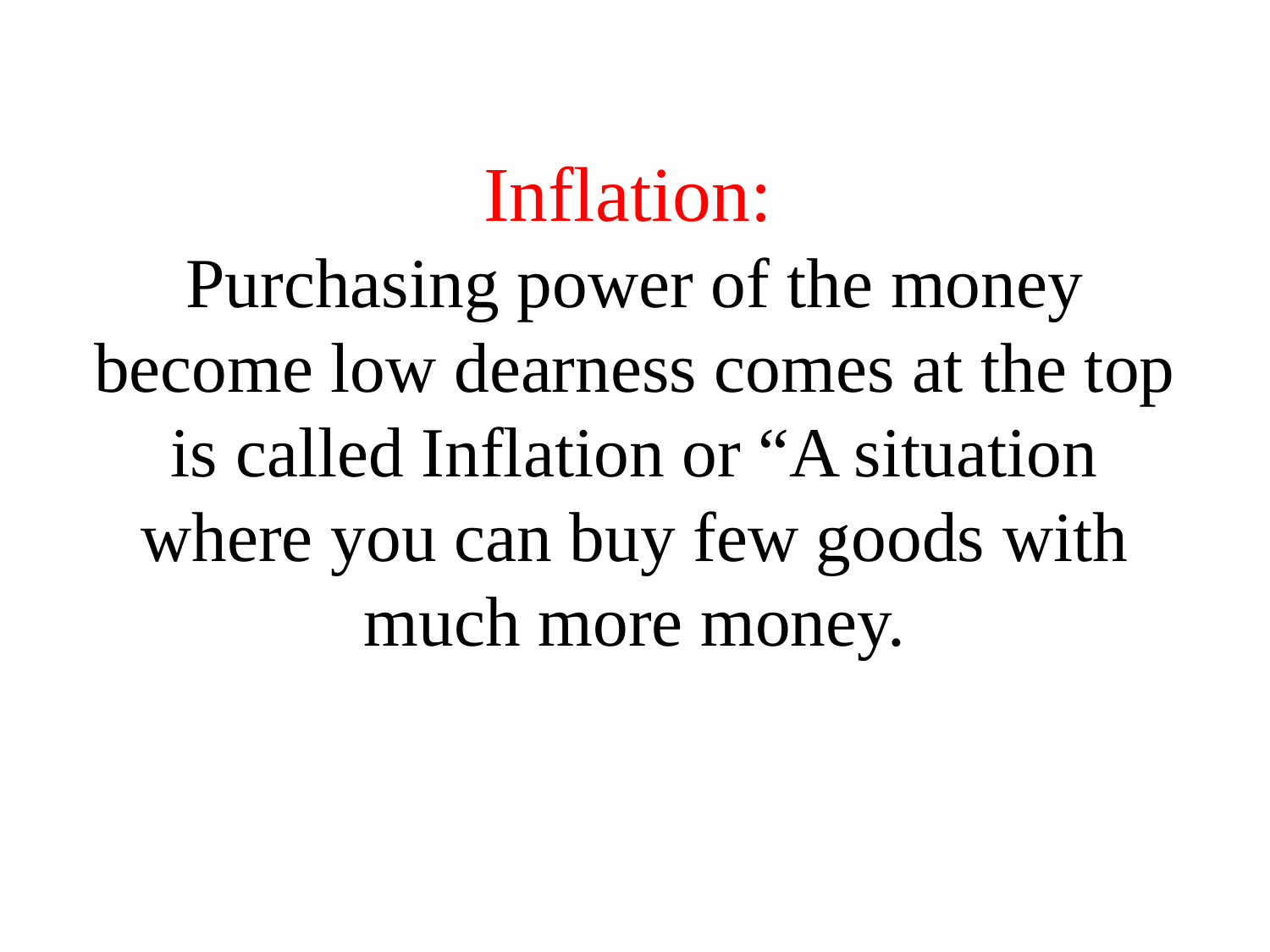

# Inflation: Purchasing power of the money become low dearness comes at the top is called Inflation or “A situation where you can buy few goods with much more money.